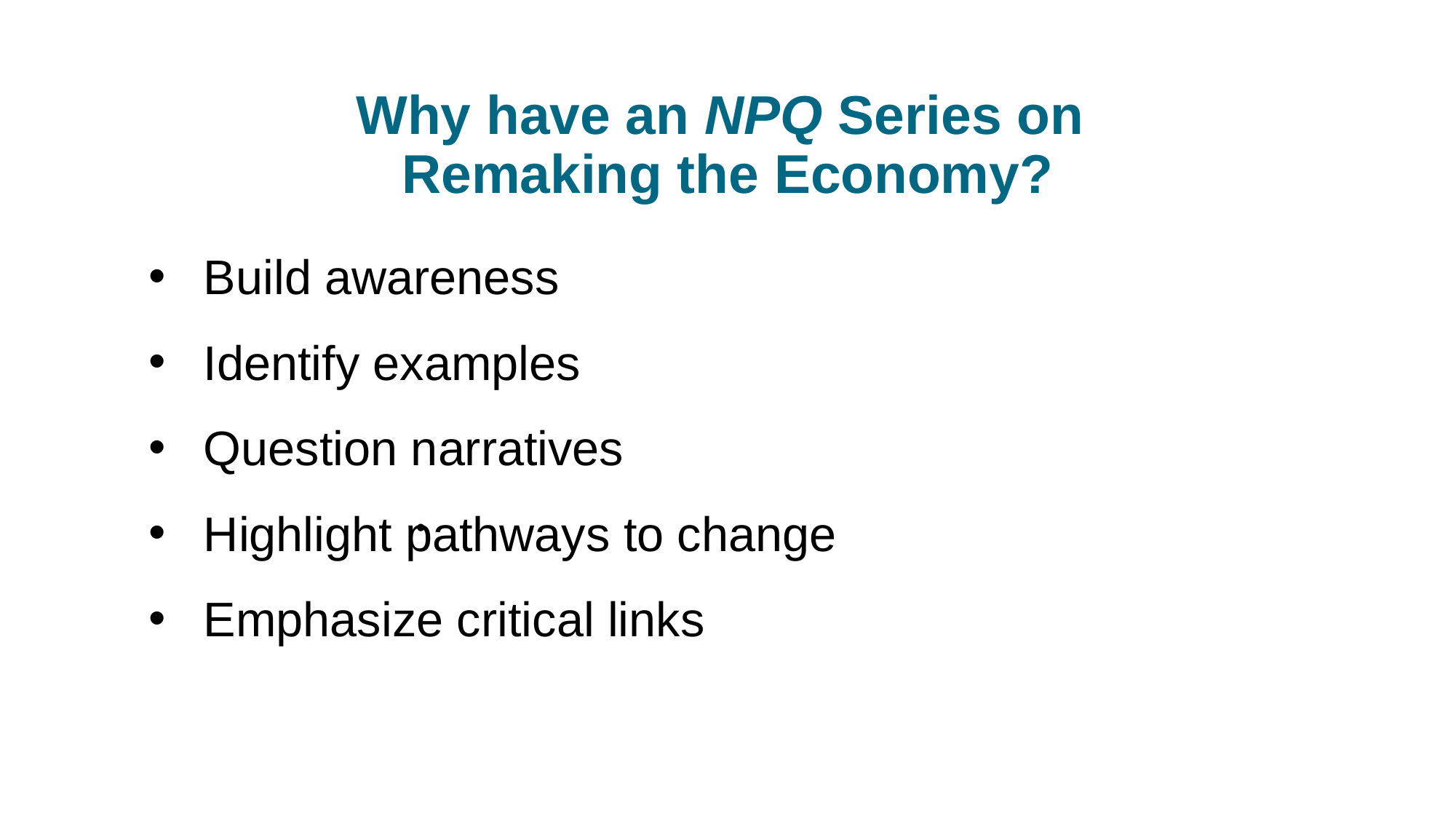

# Why have an NPQ Series on Remaking the Economy?
Build awareness
Identify examples
Question narratives
Highlight pathways to change
Emphasize critical links